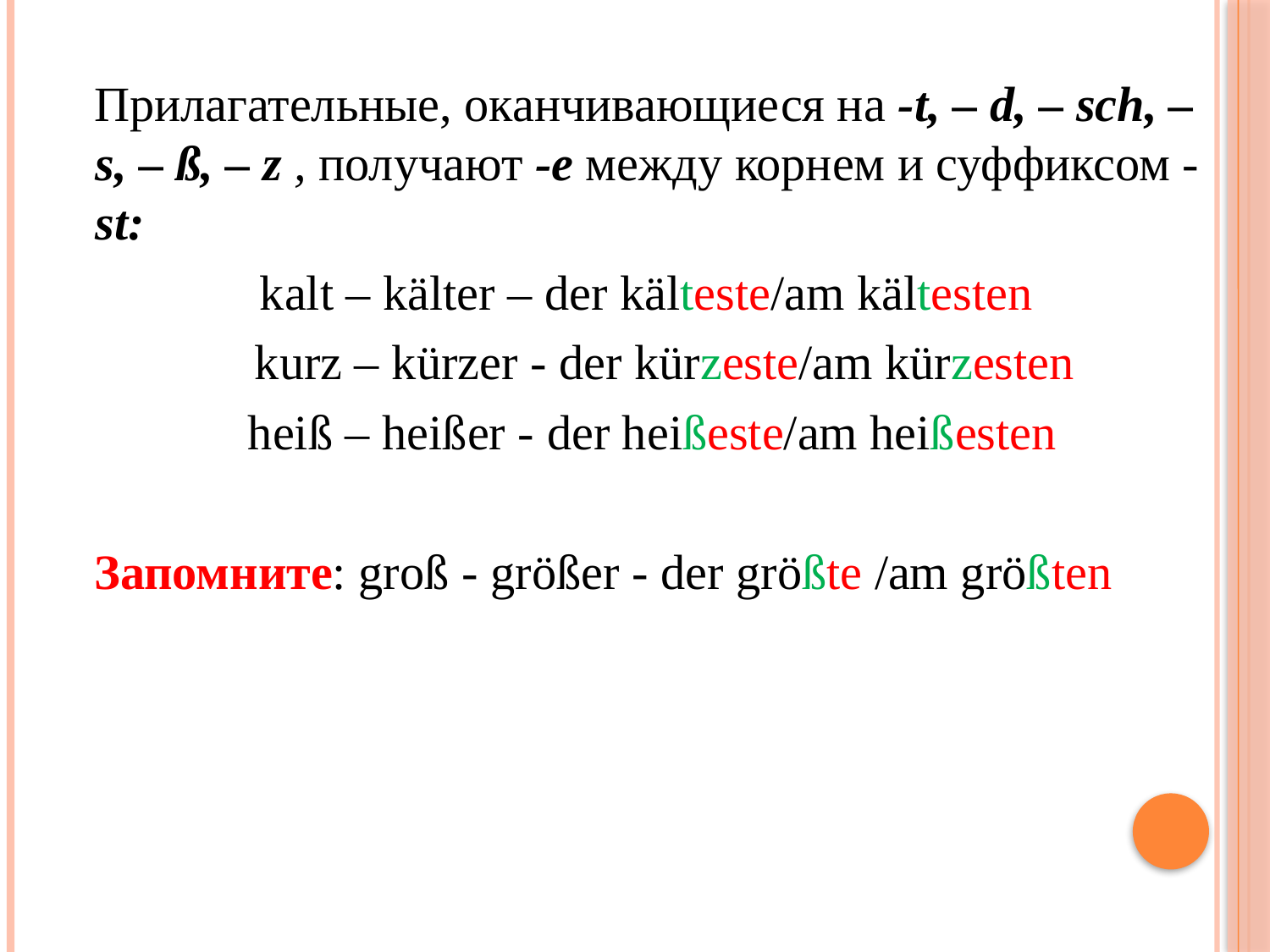

Прилагательные, оканчивающиеся на -t, – d, – sch, – s, – ß, – z , получают -е между корнем и суффиксом -st:
 kalt – kälter – der kälteste/am kältesten
    kurz – kürzer - der kürzeste/am kürzesten
   heiß – heißer - der heißeste/am heißesten

   Запомните: groß - größer - der größte /am größten